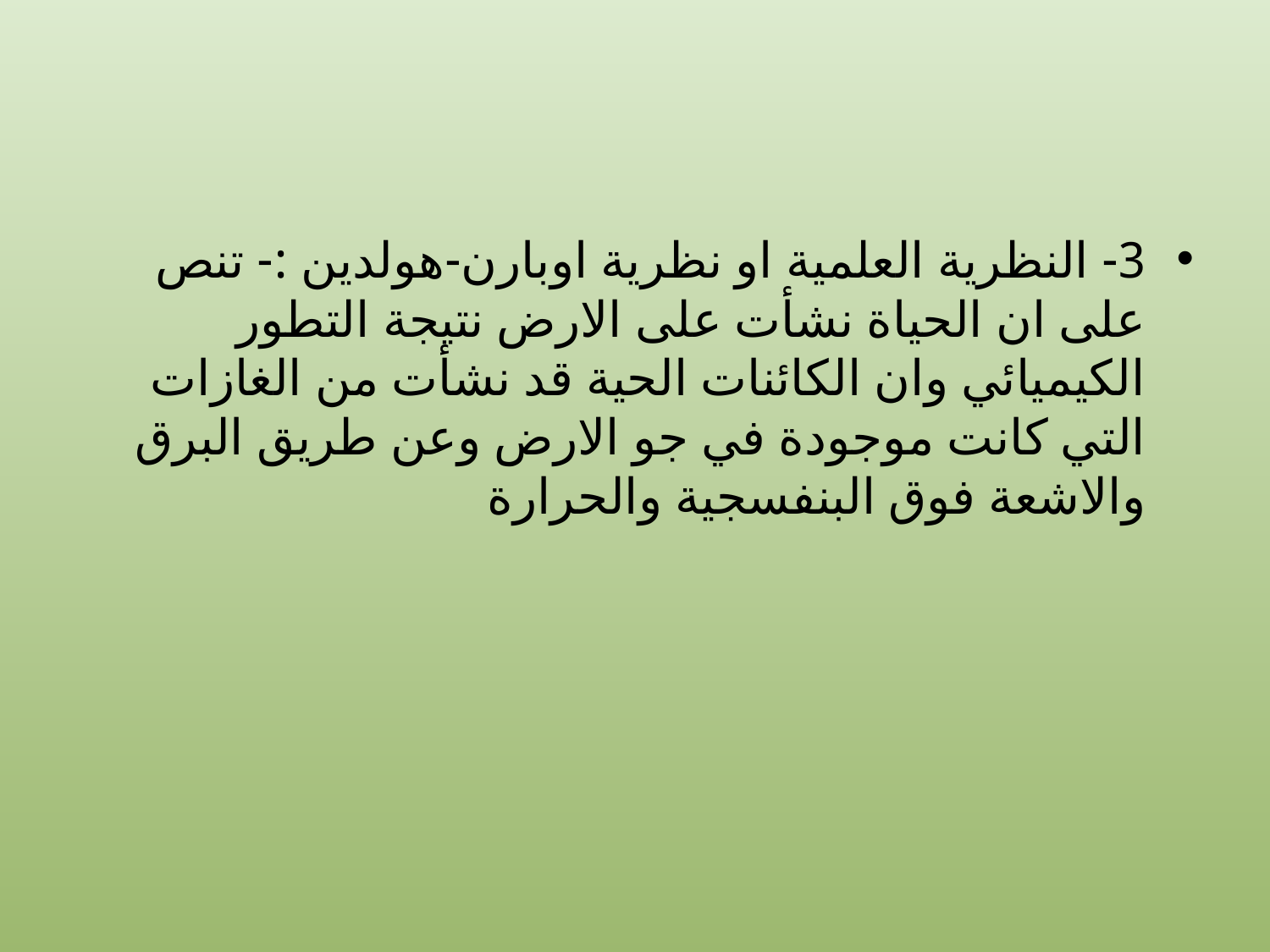

#
3- النظرية العلمية او نظرية اوبارن-هولدين :- تنص على ان الحياة نشأت على الارض نتيجة التطور الكيميائي وان الكائنات الحية قد نشأت من الغازات التي كانت موجودة في جو الارض وعن طريق البرق والاشعة فوق البنفسجية والحرارة